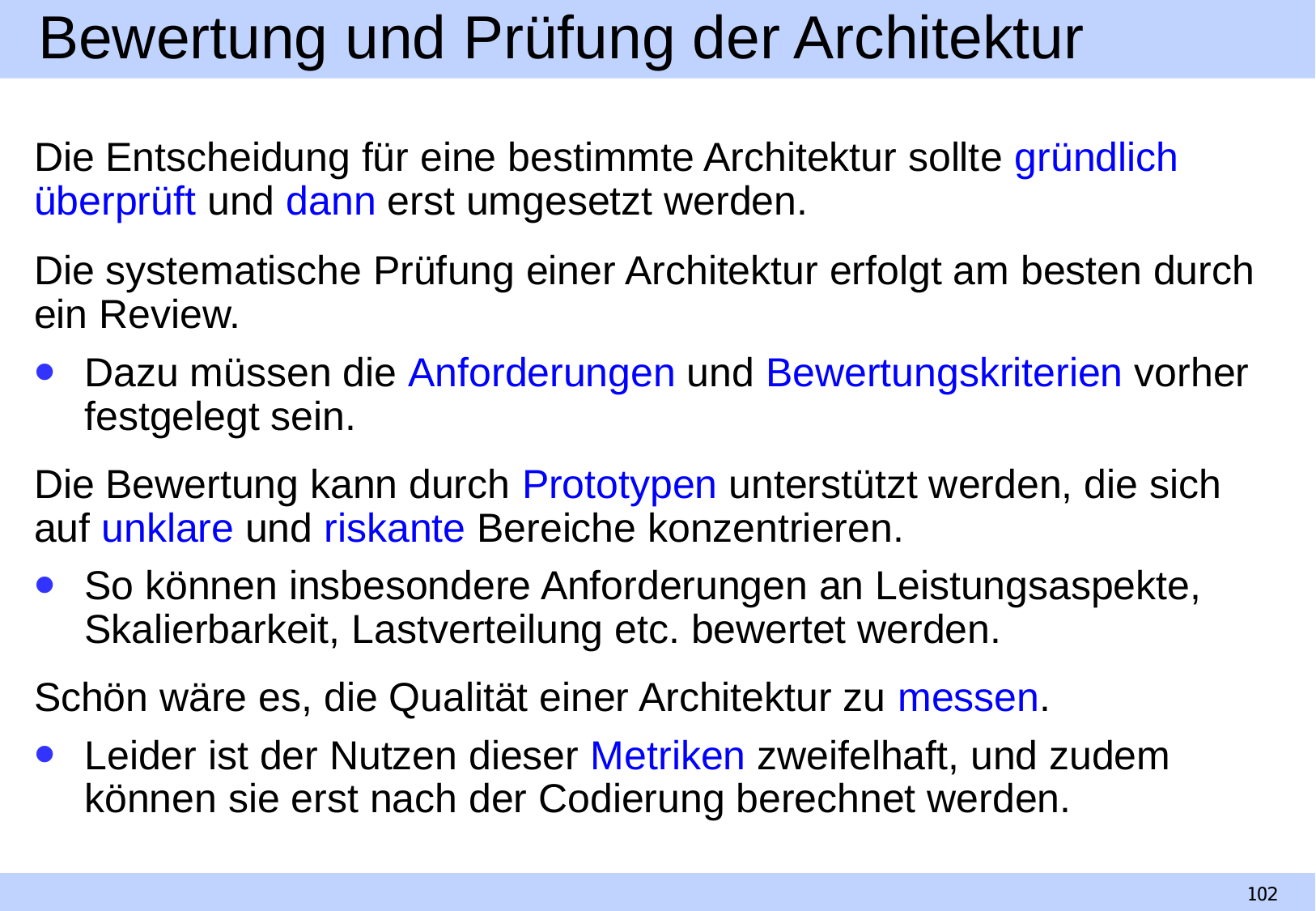

# Bewertung und Prüfung der Architektur
Die Entscheidung für eine bestimmte Architektur sollte gründlich überprüft und dann erst umgesetzt werden.
Die systematische Prüfung einer Architektur erfolgt am besten durch ein Review.
Dazu müssen die Anforderungen und Bewertungskriterien vorher festgelegt sein.
Die Bewertung kann durch Prototypen unterstützt werden, die sich auf unklare und riskante Bereiche konzentrieren.
So können insbesondere Anforderungen an Leistungsaspekte, Skalierbarkeit, Lastverteilung etc. bewertet werden.
Schön wäre es, die Qualität einer Architektur zu messen.
Leider ist der Nutzen dieser Metriken zweifelhaft, und zudem können sie erst nach der Codierung berechnet werden.
102